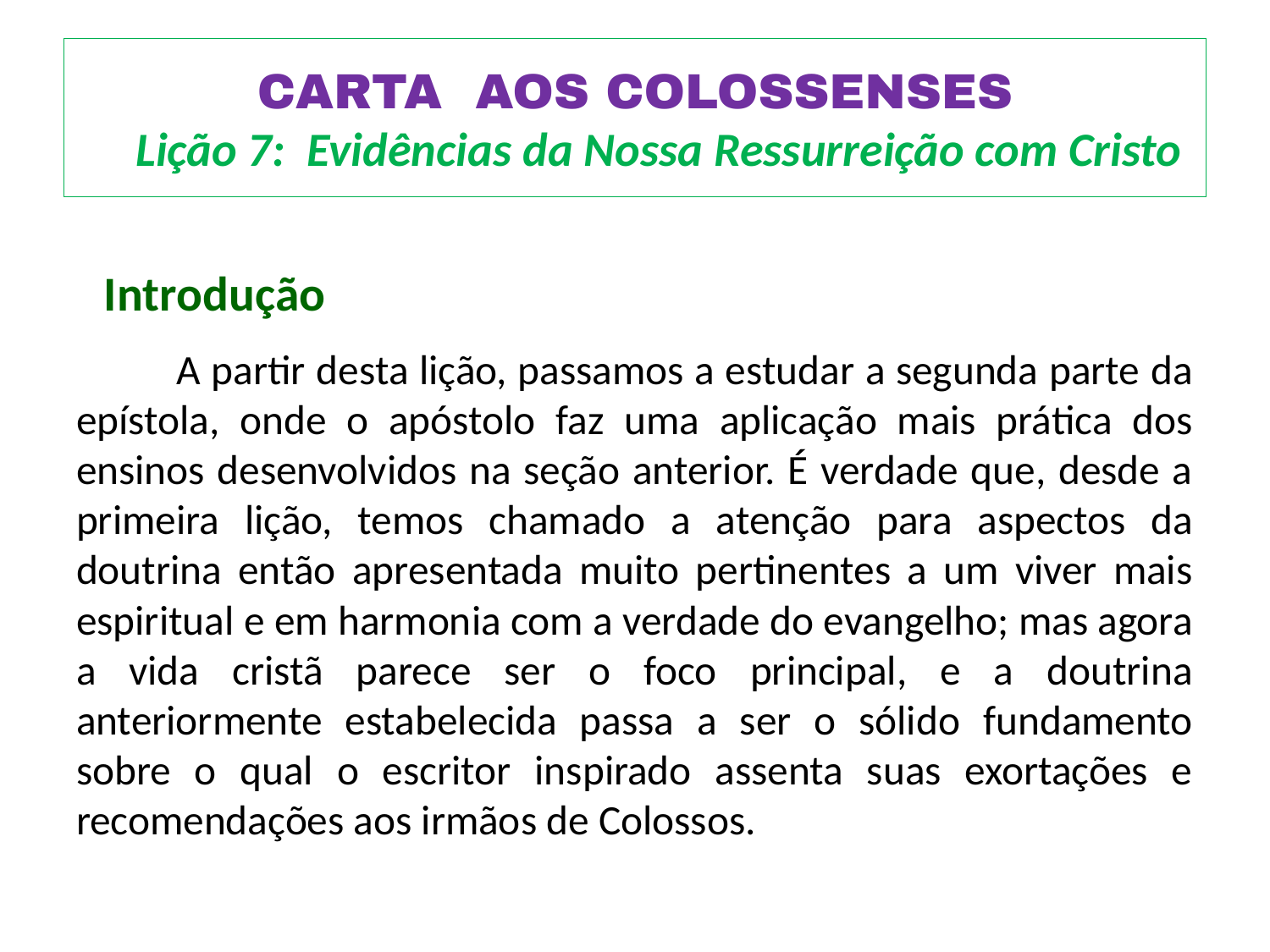

# CARTA  AOS COLOSSENSES Lição 7:  Evidências da Nossa Ressurreição com Cristo
   Introdução

	A partir desta lição, passamos a estudar a segunda parte da epístola, onde o apóstolo faz uma aplicação mais prática dos ensinos desenvolvidos na seção anterior. É verdade que, desde a primeira lição, temos chamado a atenção para aspectos da doutrina então apresentada muito pertinentes a um viver mais espiritual e em harmonia com a verdade do evangelho; mas agora a vida cristã parece ser o foco principal, e a doutrina anteriormente estabelecida passa a ser o sólido fundamento sobre o qual o escritor inspirado assenta suas exortações e recomendações aos irmãos de Colossos.